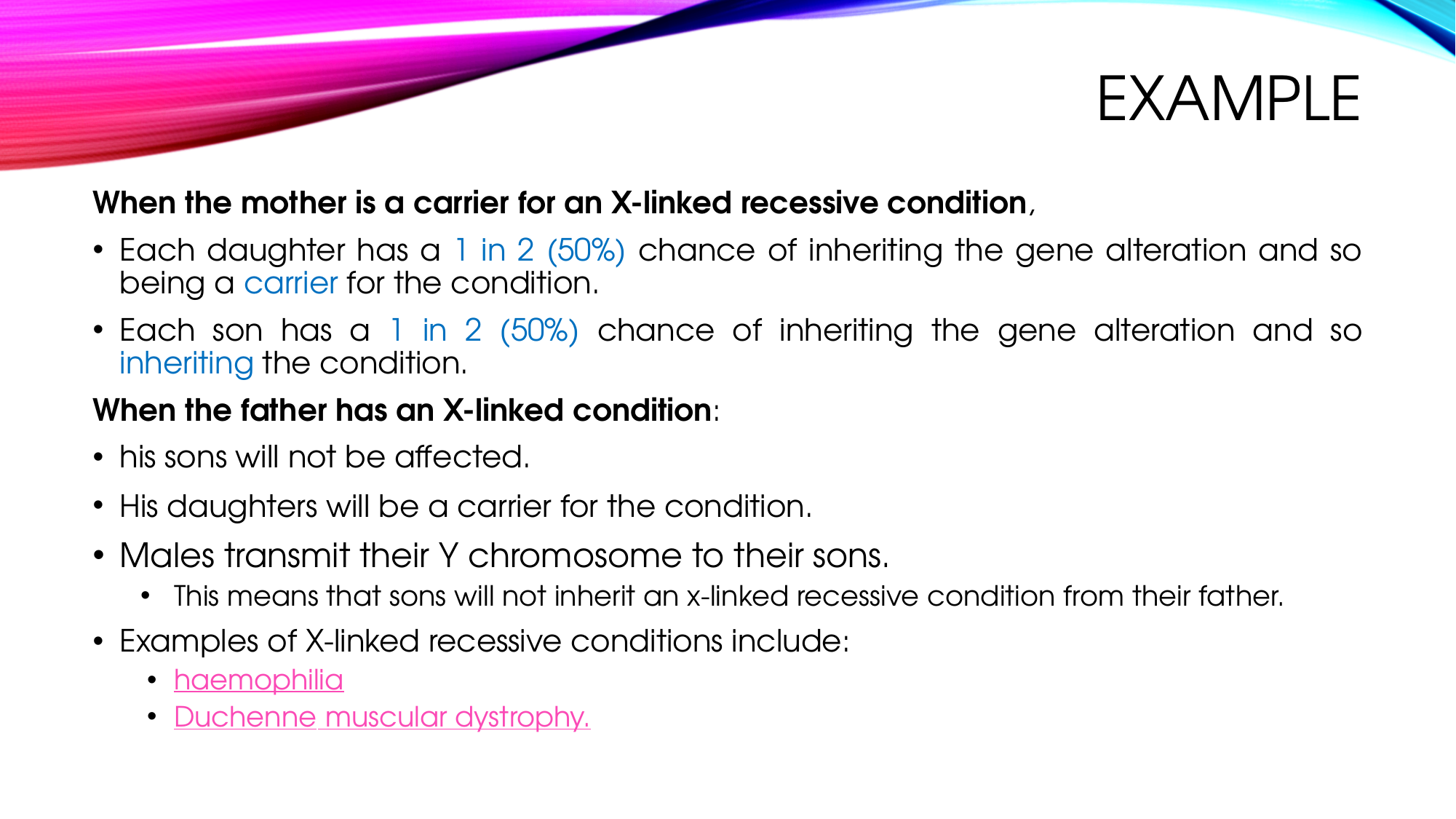

# example
When the mother is a carrier for an X-linked recessive condition,
Each daughter has a 1 in 2 (50%) chance of inheriting the gene alteration and so being a carrier for the condition.
Each son has a 1 in 2 (50%) chance of inheriting the gene alteration and so inheriting the condition.
When the father has an X-linked condition:
his sons will not be affected.
His daughters will be a carrier for the condition.
Males transmit their Y chromosome to their sons.
This means that sons will not inherit an x-linked recessive condition from their father.
Examples of X-linked recessive conditions include:
haemophilia
Duchenne muscular dystrophy.